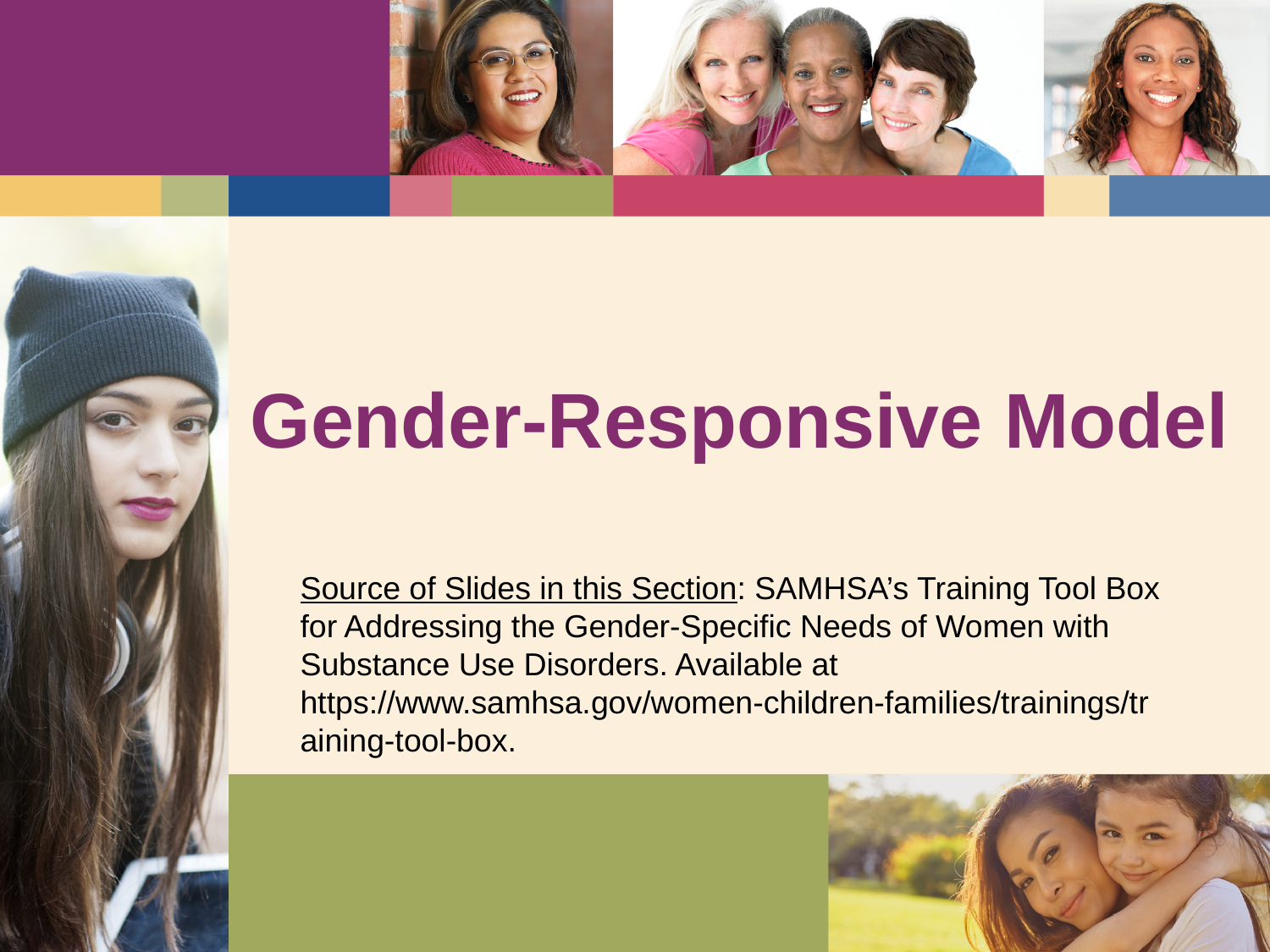

# Gender-Responsive Model
Source of Slides in this Section: SAMHSA’s Training Tool Box for Addressing the Gender-Specific Needs of Women with Substance Use Disorders. Available at https://www.samhsa.gov/women-children-families/trainings/training-tool-box.